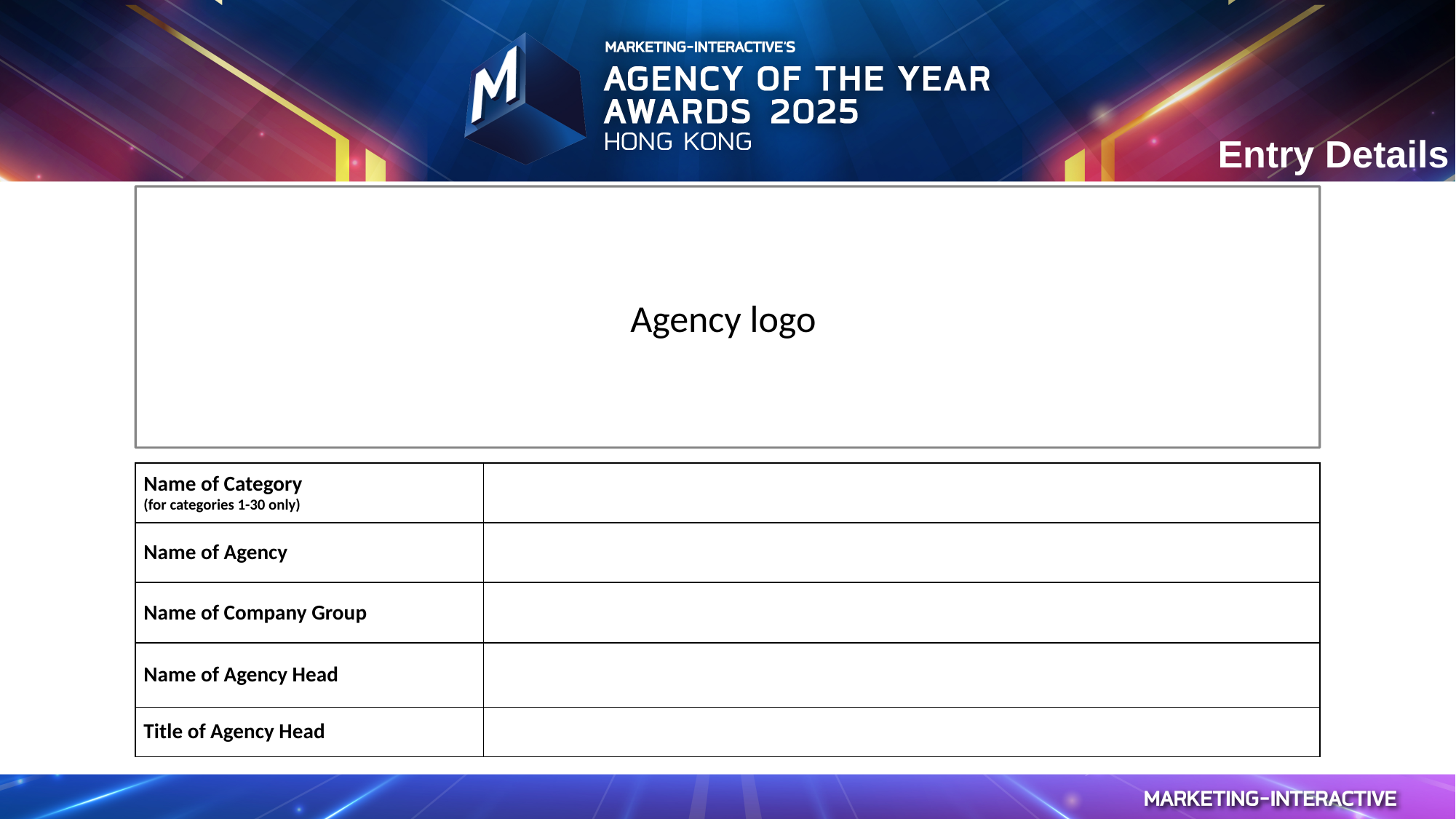

Entry Details

Agency logo

| Name of Category (for categories 1-30 only) |  |
| --- | --- |
| Name of Agency |  |
| Name of Company Group |  |
| Name of Agency Head |  |
| Title of Agency Head |  |